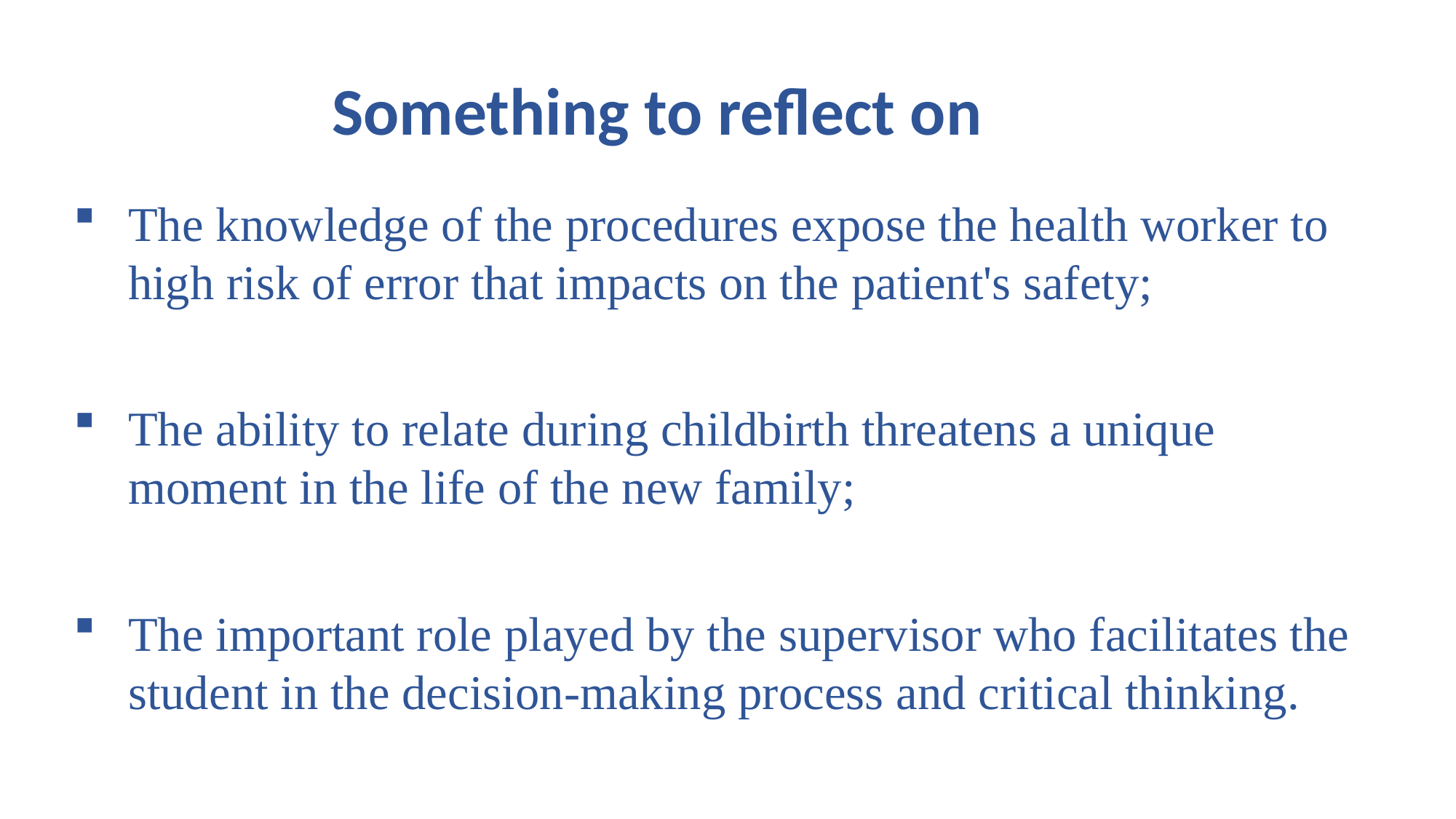

Something to reflect on
The knowledge of the procedures expose the health worker to high risk of error that impacts on the patient's safety;

The ability to relate during childbirth threatens a unique moment in the life of the new family;

The important role played by the supervisor who facilitates the student in the decision-making process and critical thinking.